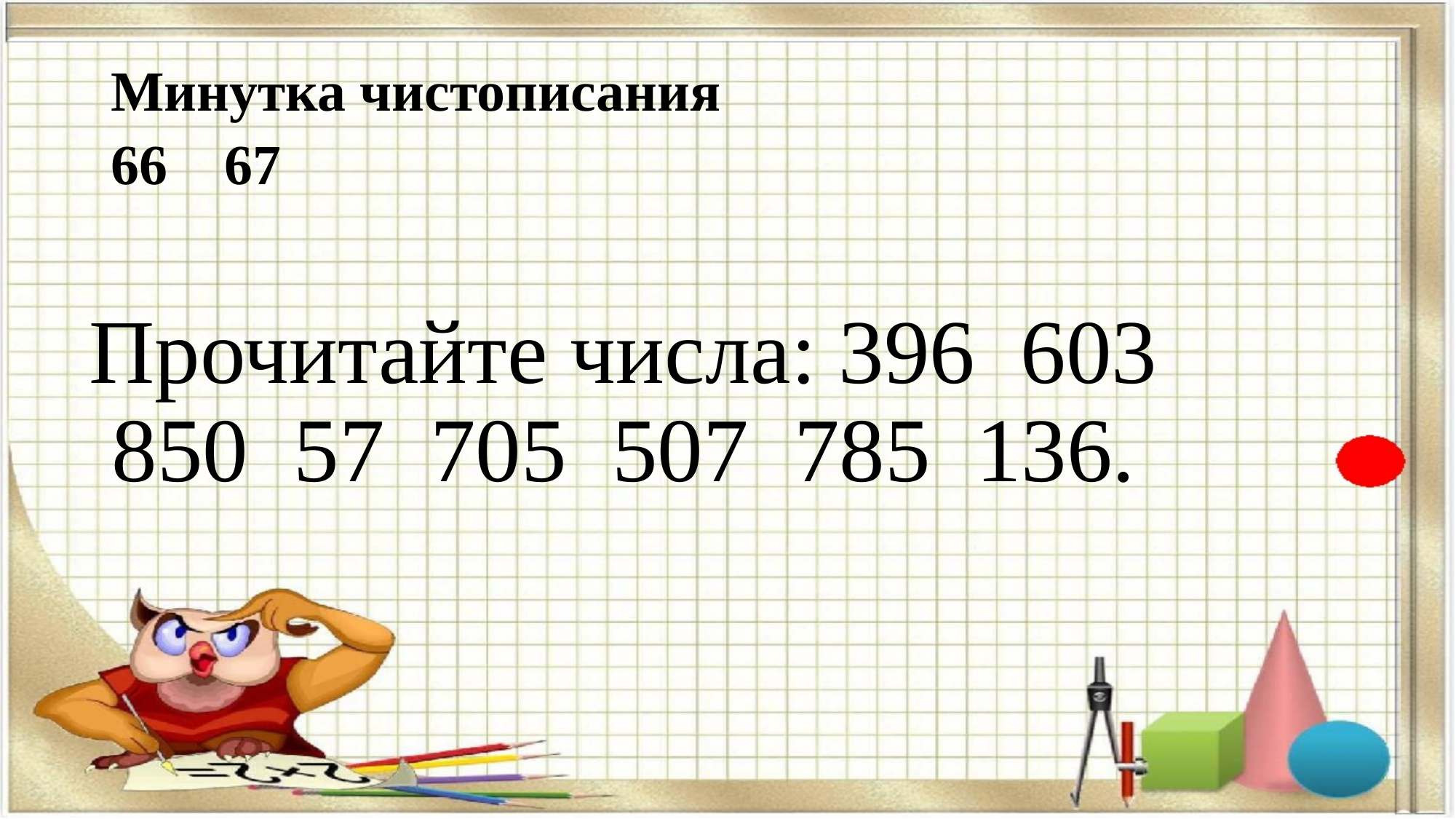

# Минутка чистописания 66    67
Прочитайте числа: 396  603  850  57  705  507  785  136.